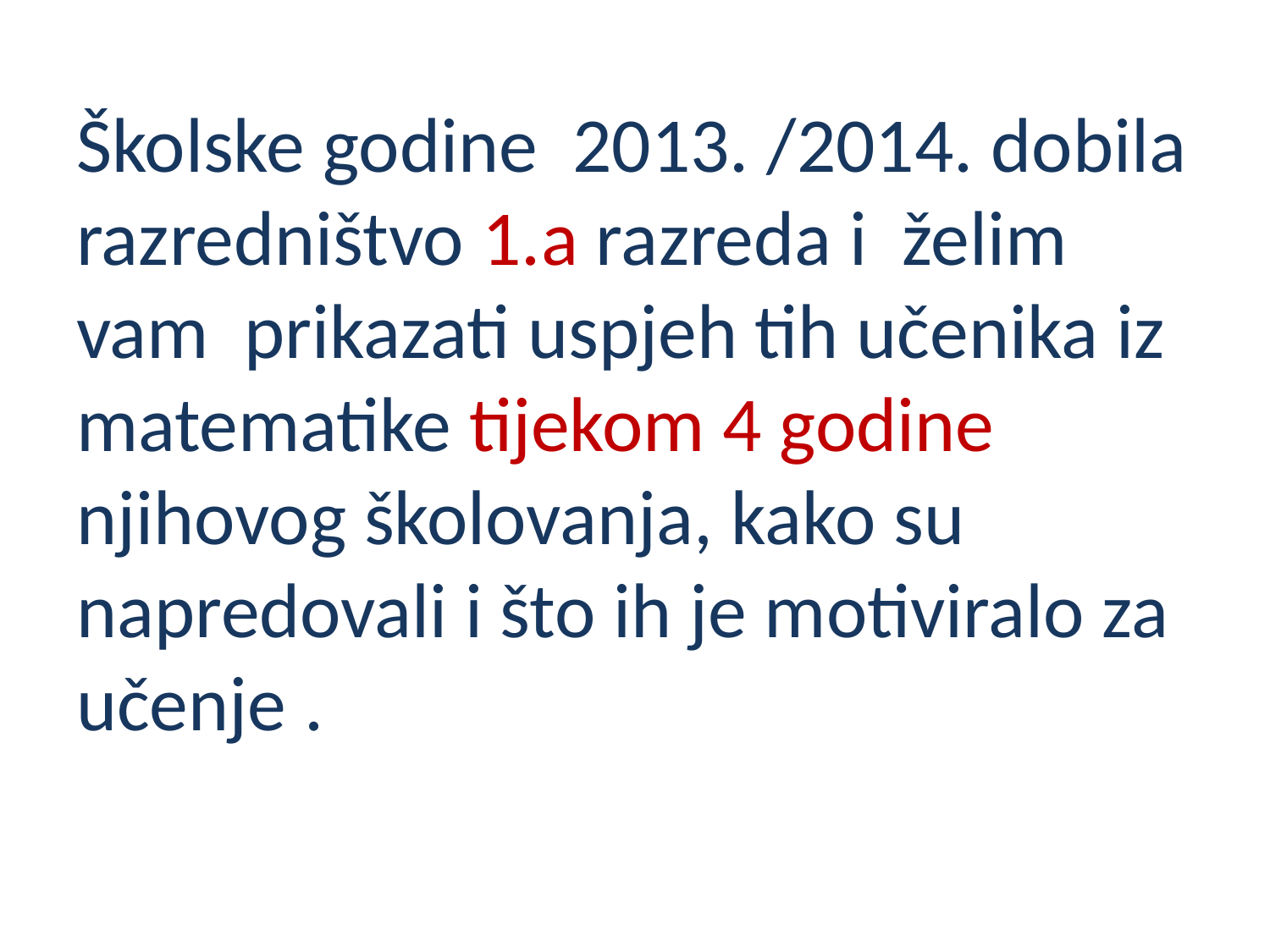

# Školske godine  2013. /2014. dobila razredništvo 1.a razreda i  želim vam  prikazati uspjeh tih učenika iz matematike tijekom 4 godine njihovog školovanja, kako su napredovali i što ih je motiviralo za učenje .